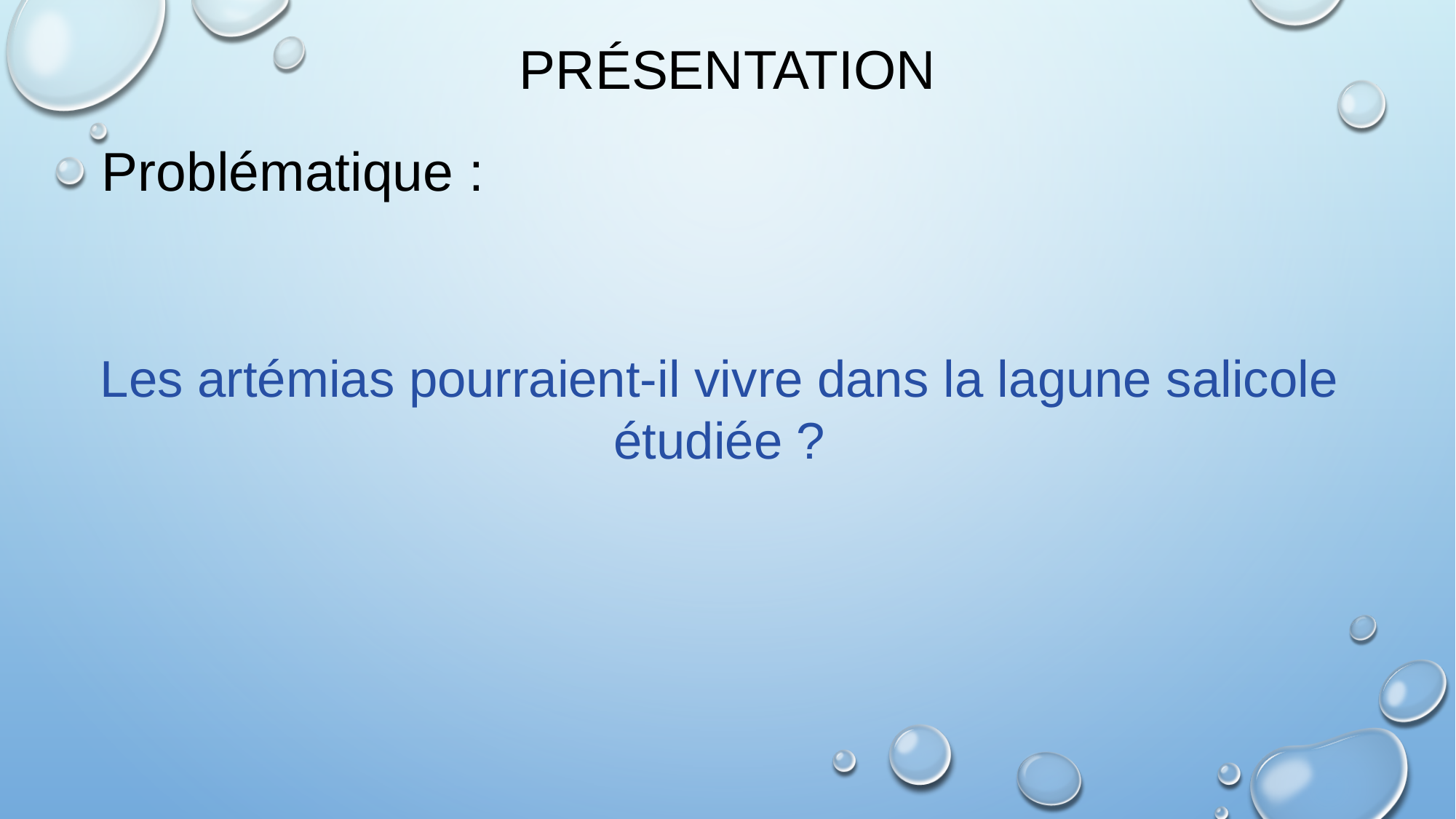

# présentation
Problématique :
Les artémias pourraient-il vivre dans la lagune salicole étudiée ?